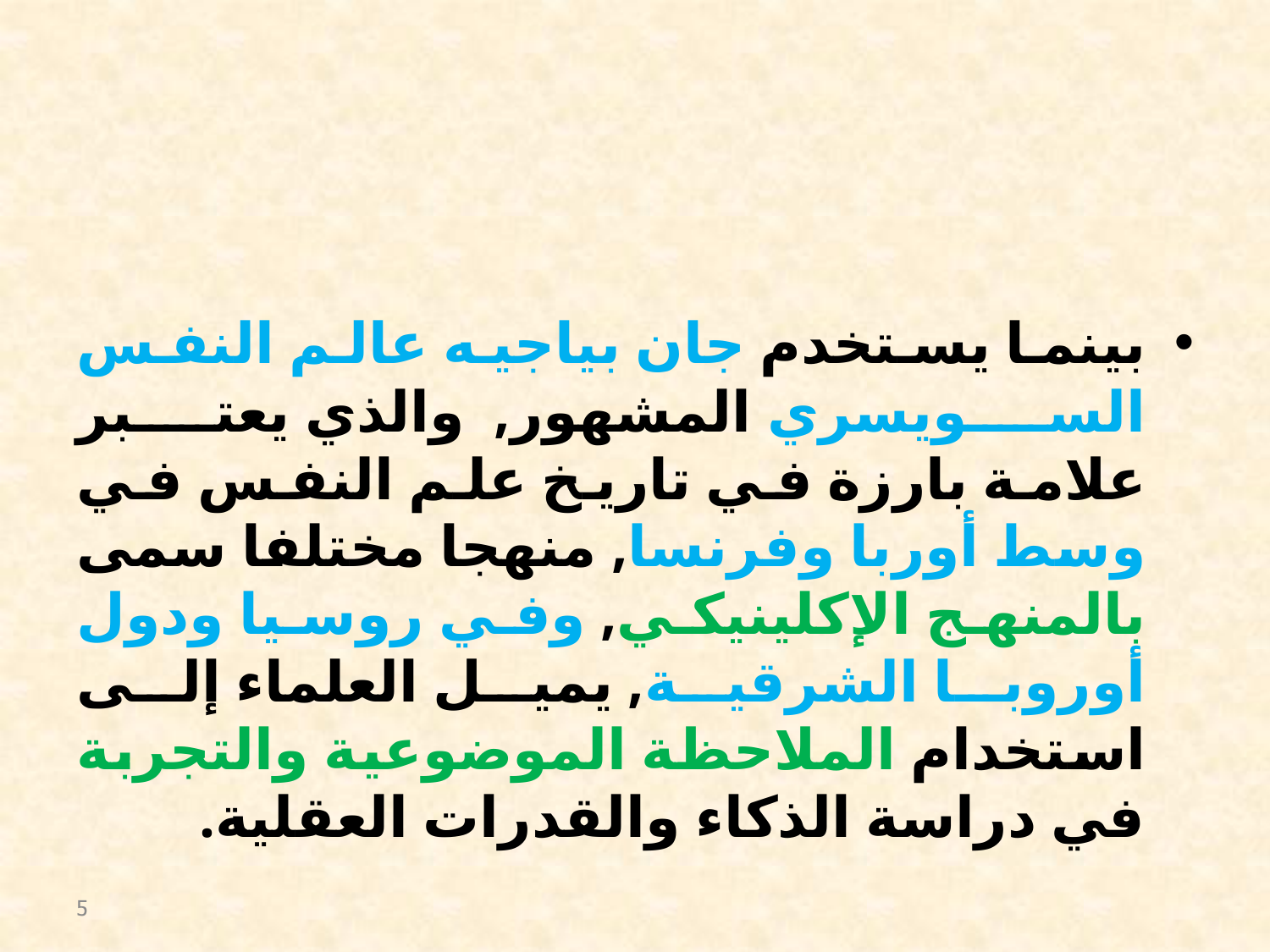

بينما يستخدم جان بياجيه عالم النفس السويسري المشهور,  والذي يعتبر علامة بارزة في تاريخ علم النفس في وسط أوربا وفرنسا, منهجا مختلفا سمى بالمنهج الإكلينيكي, وفي روسيا ودول أوروبا الشرقية, يميل العلماء إلى استخدام الملاحظة الموضوعية والتجربة في دراسة الذكاء والقدرات العقلية.
5